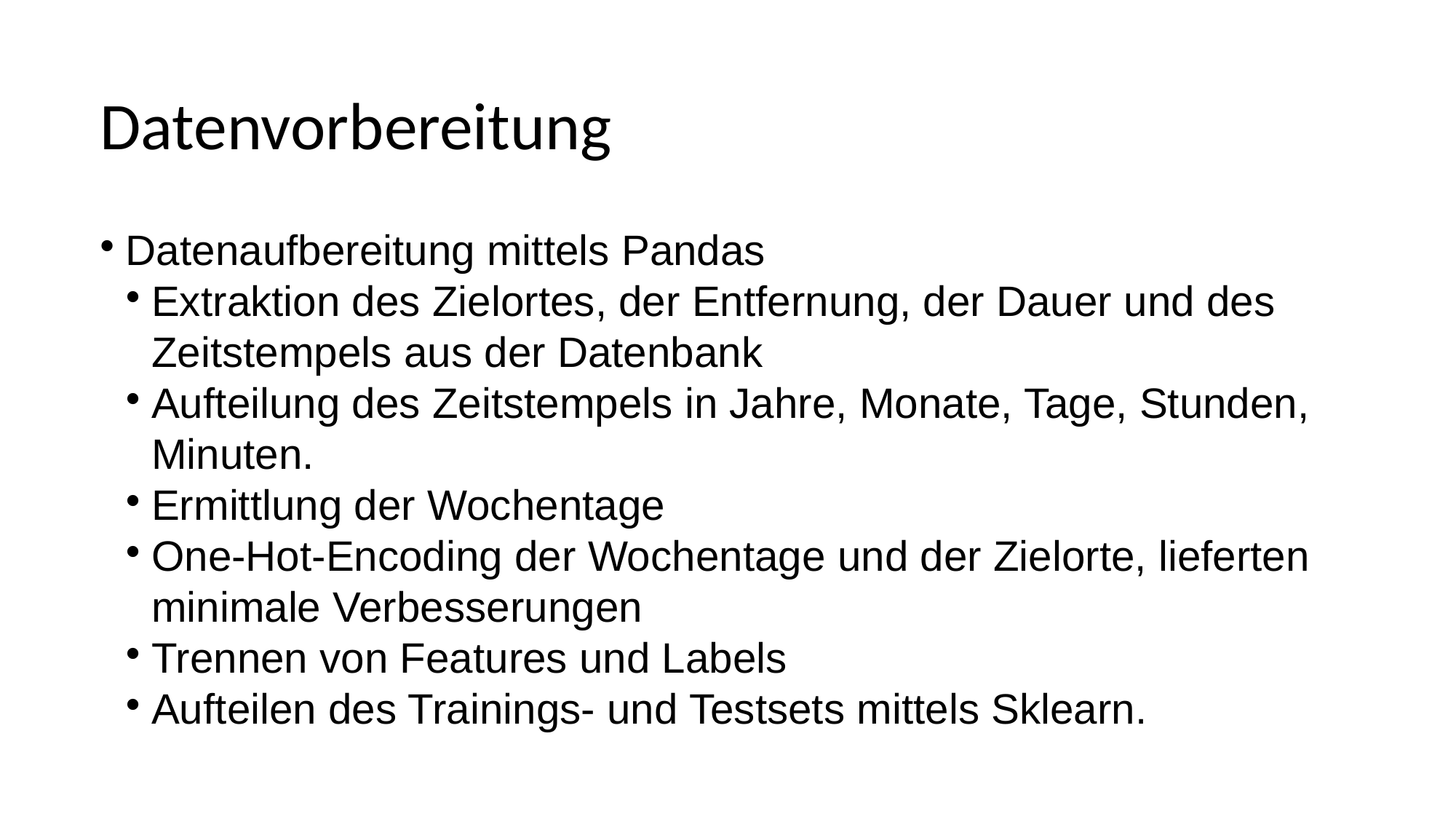

Datenvorbereitung
Datenaufbereitung mittels Pandas
Extraktion des Zielortes, der Entfernung, der Dauer und des Zeitstempels aus der Datenbank
Aufteilung des Zeitstempels in Jahre, Monate, Tage, Stunden, Minuten.
Ermittlung der Wochentage
One-Hot-Encoding der Wochentage und der Zielorte, lieferten minimale Verbesserungen
Trennen von Features und Labels
Aufteilen des Trainings- und Testsets mittels Sklearn.